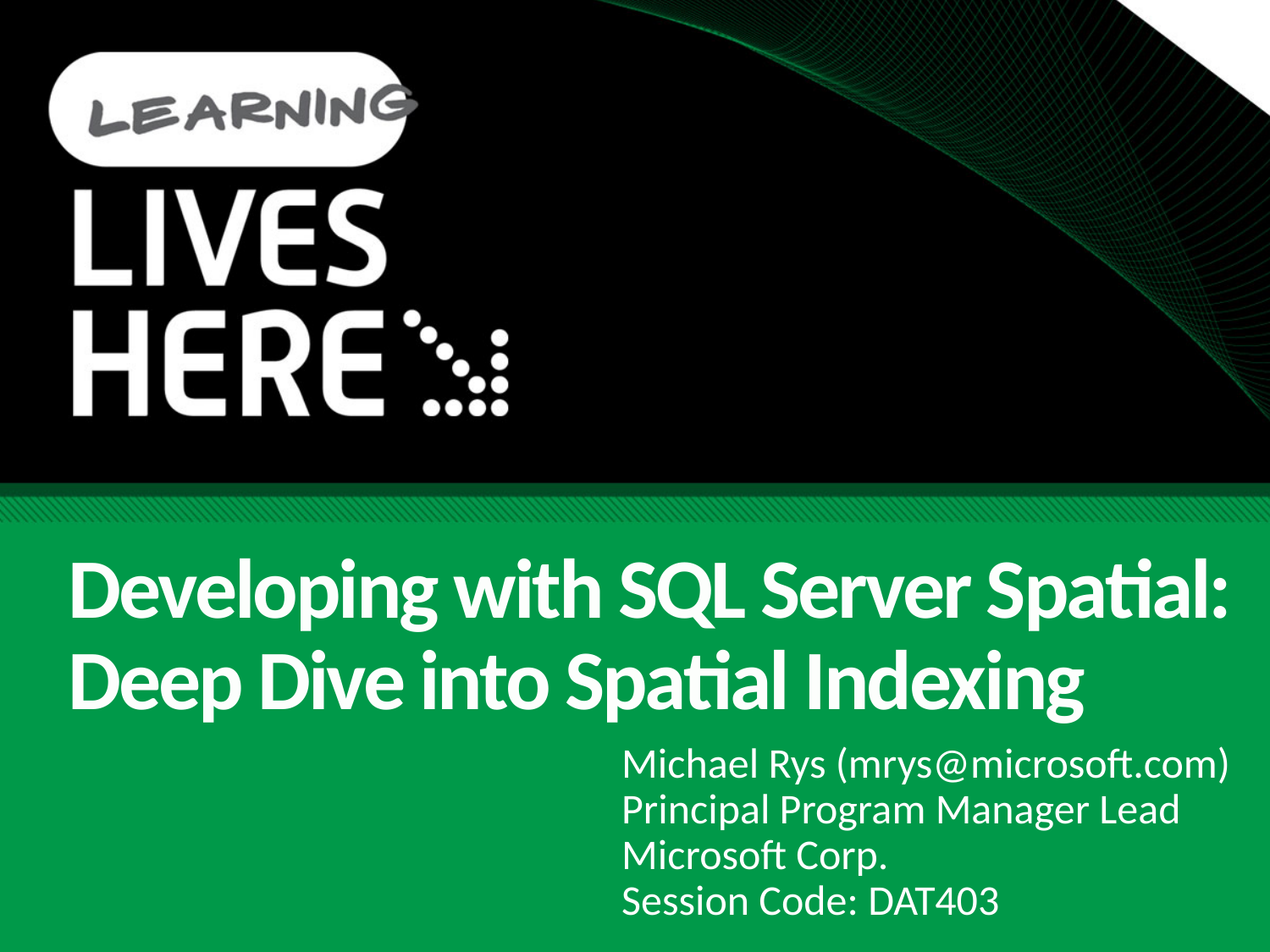

# Developing with SQL Server Spatial: Deep Dive into Spatial Indexing
Michael Rys (mrys@microsoft.com)
Principal Program Manager Lead
Microsoft Corp.
Session Code: DAT403